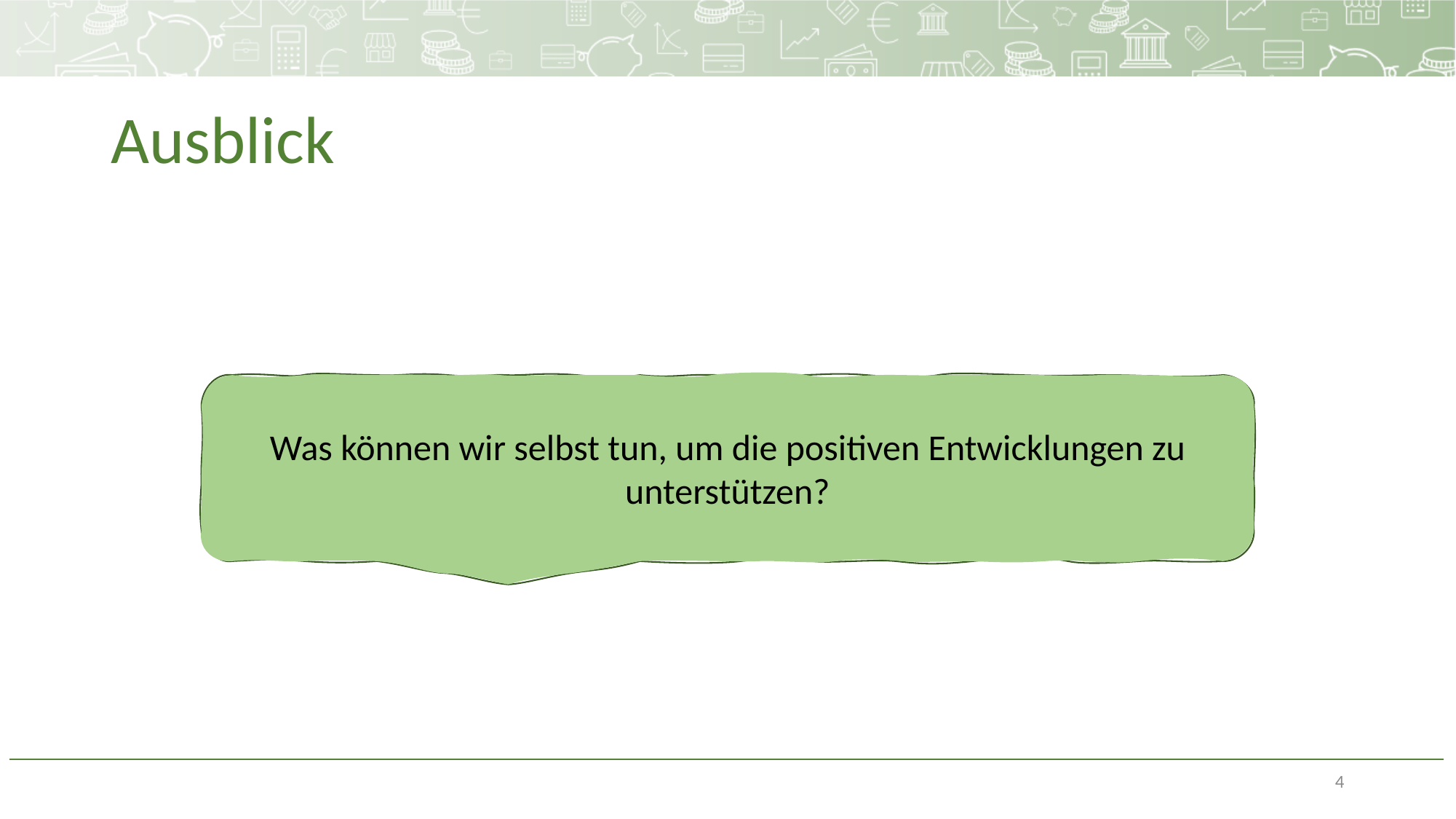

# Ausblick

Was können wir selbst tun, um die positiven Entwicklungen zu unterstützen?
4